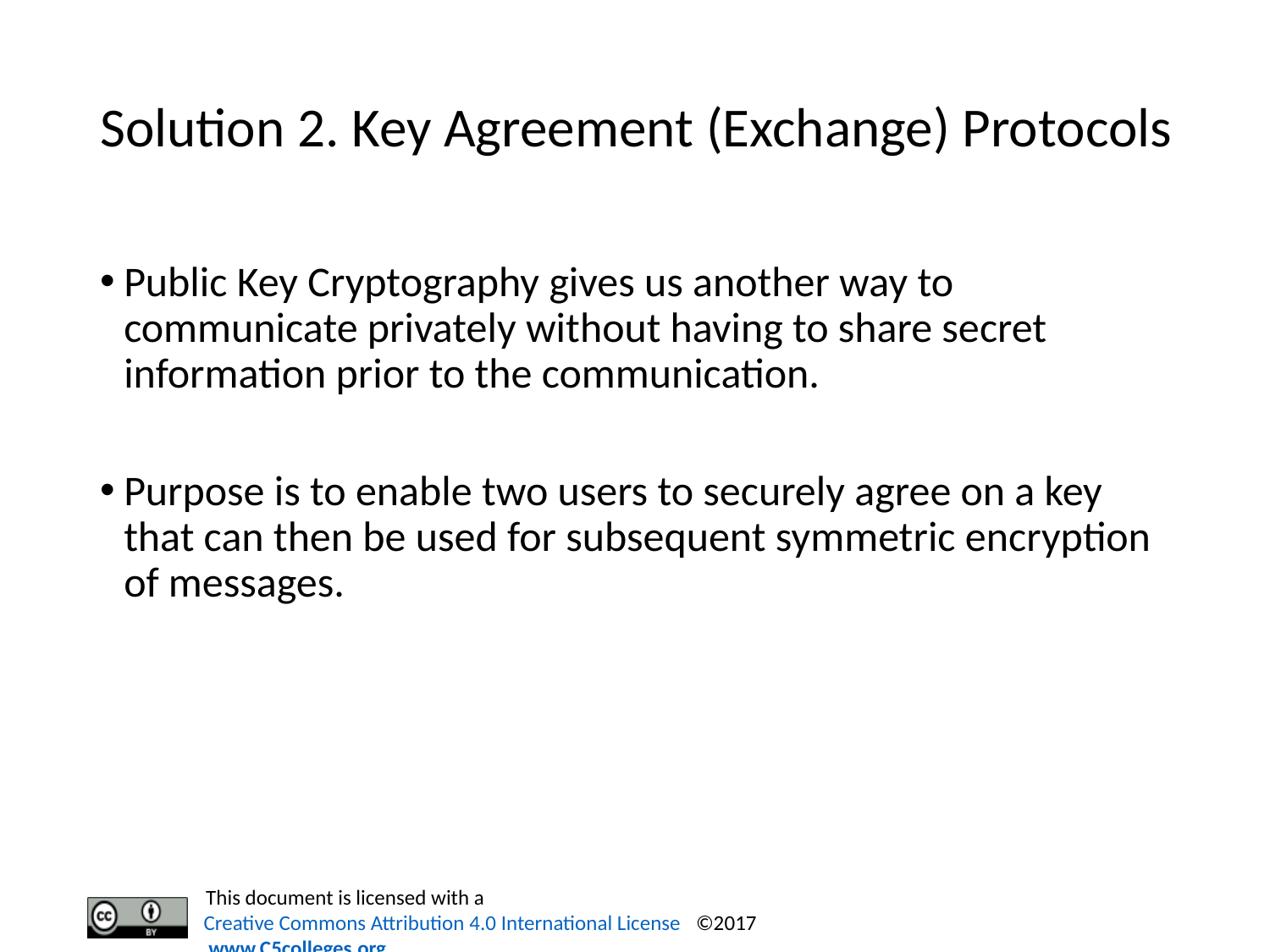

# Solution 2. Key Agreement (Exchange) Protocols
Public Key Cryptography gives us another way to communicate privately without having to share secret information prior to the communication.

Purpose is to enable two users to securely agree on a key that can then be used for subsequent symmetric encryption of messages.